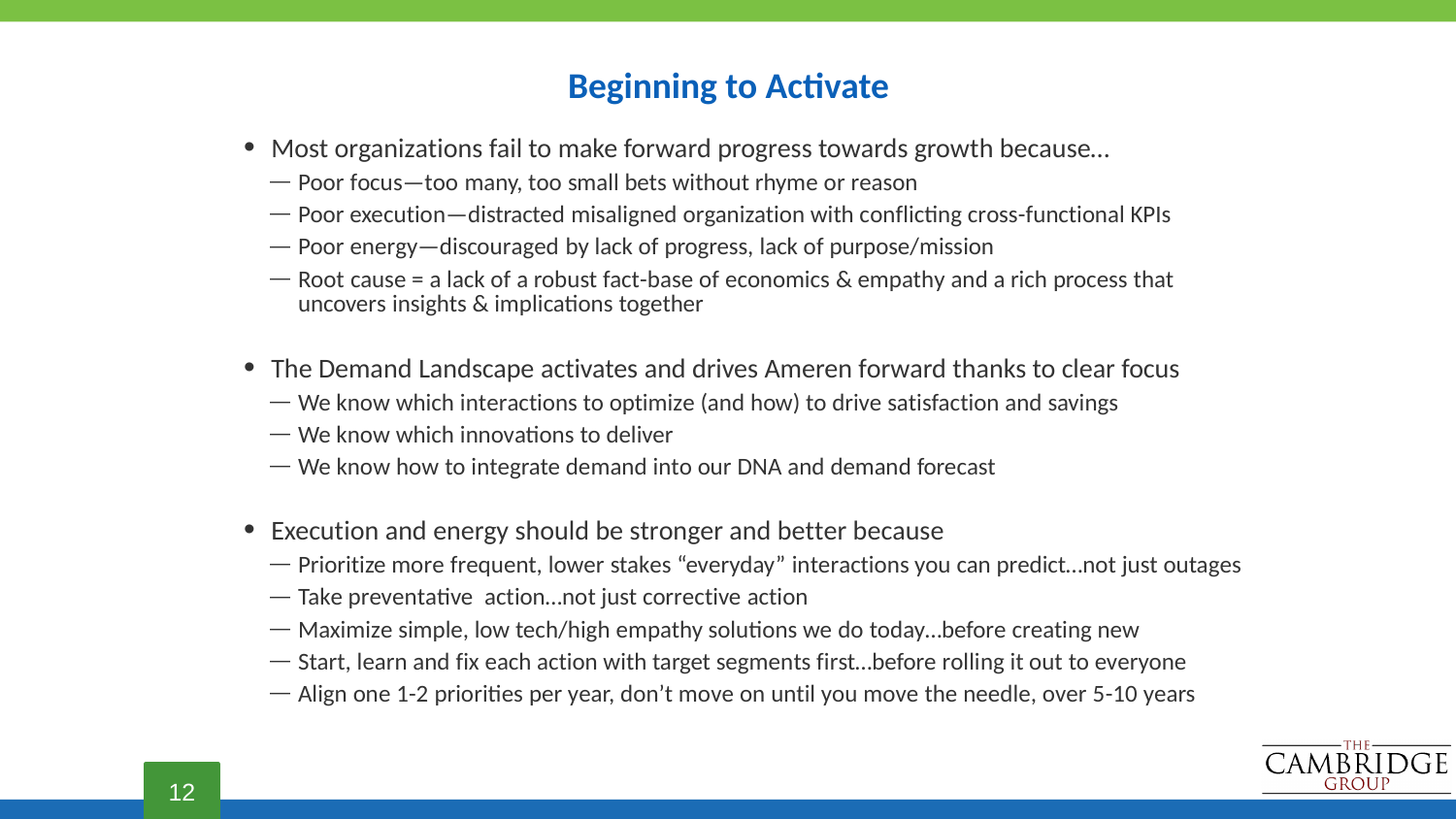

# Beginning to Activate
Most organizations fail to make forward progress towards growth because…
Poor focus—too many, too small bets without rhyme or reason
Poor execution—distracted misaligned organization with conflicting cross-functional KPIs
Poor energy—discouraged by lack of progress, lack of purpose/mission
Root cause = a lack of a robust fact-base of economics & empathy and a rich process that uncovers insights & implications together

The Demand Landscape activates and drives Ameren forward thanks to clear focus
We know which interactions to optimize (and how) to drive satisfaction and savings
We know which innovations to deliver
We know how to integrate demand into our DNA and demand forecast

Execution and energy should be stronger and better because
Prioritize more frequent, lower stakes “everyday” interactions you can predict…not just outages
Take preventative  action…not just corrective action
Maximize simple, low tech/high empathy solutions we do today…before creating new
Start, learn and fix each action with target segments first…before rolling it out to everyone
Align one 1-2 priorities per year, don’t move on until you move the needle, over 5-10 years
12